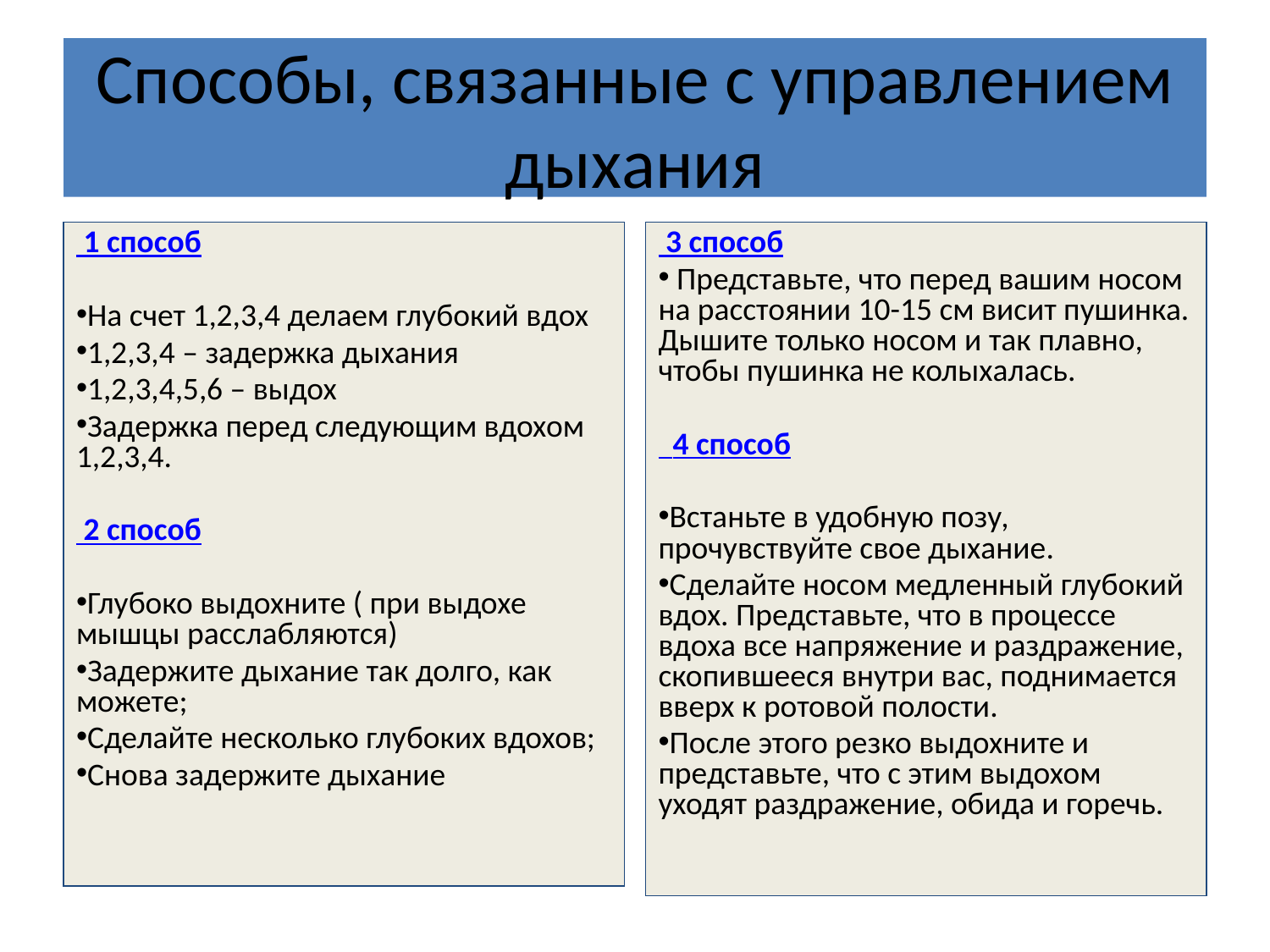

# Способы, связанные с управлением дыхания
 1 способ

На счет 1,2,3,4 делаем глубокий вдох
1,2,3,4 – задержка дыхания
1,2,3,4,5,6 – выдох
Задержка перед следующим вдохом 1,2,3,4.

 2 способ

Глубоко выдохните ( при выдохе мышцы расслабляются)
Задержите дыхание так долго, как можете;
Сделайте несколько глубоких вдохов;
Снова задержите дыхание

 3 способ
 Представьте, что перед вашим носом на расстоянии 10-15 см висит пушинка. Дышите только носом и так плавно, чтобы пушинка не колыхалась.

  4 способ

Встаньте в удобную позу, прочувствуйте свое дыхание.
Сделайте носом медленный глубокий вдох. Представьте, что в процессе вдоха все напряжение и раздражение, скопившееся внутри вас, поднимается вверх к ротовой полости.
После этого резко выдохните и представьте, что с этим выдохом уходят раздражение, обида и горечь.